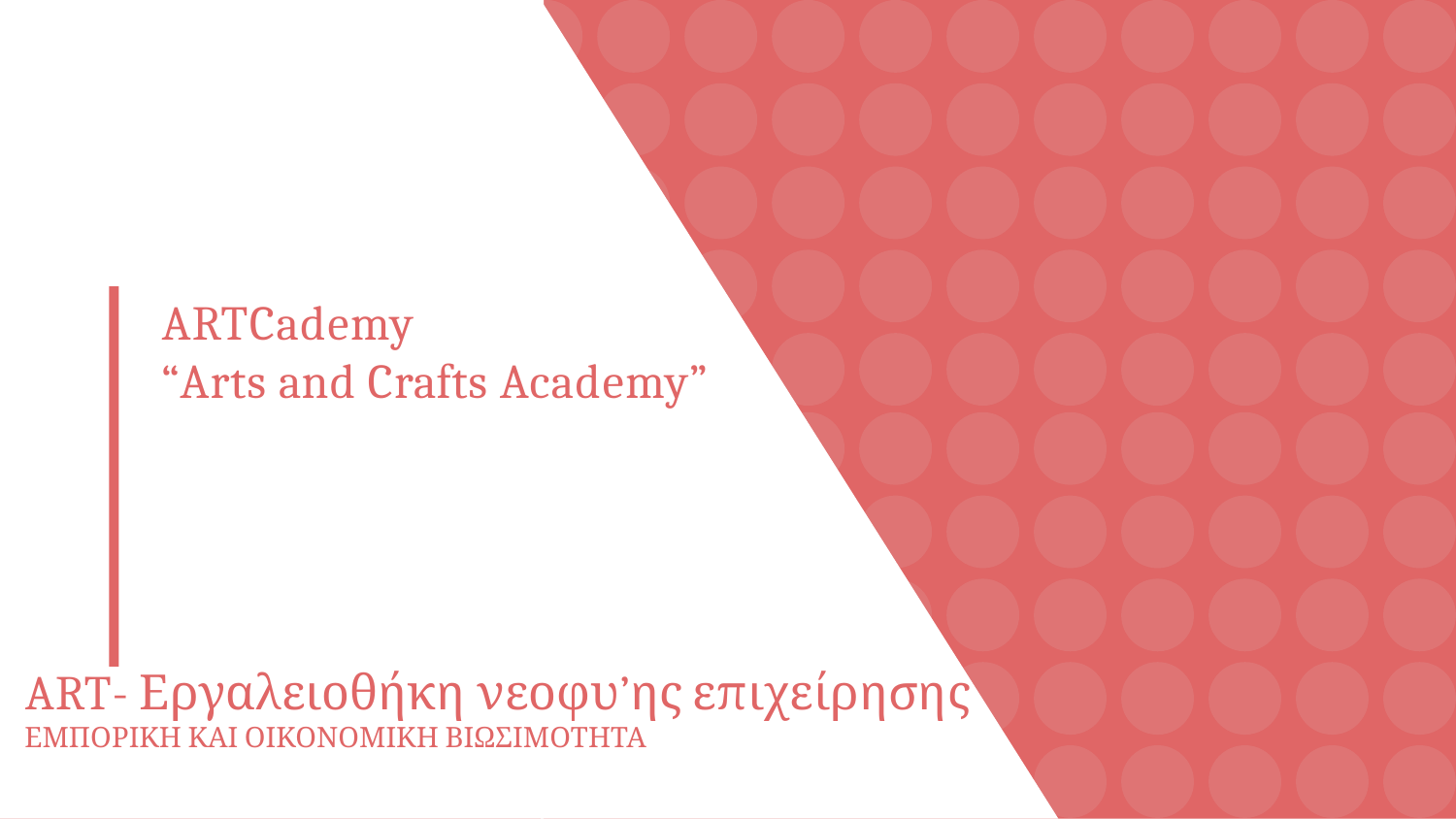

# ARTCademy
“Arts and Crafts Academy”

ART- Εργαλειοθήκη νεοφυ’ης επιχείρησης
ΕΜΠΟΡΙΚΗ ΚΑΙ ΟΙΚΟΝΟΜΙΚΗ ΒΙΩΣΙΜΟΤΗΤΑ